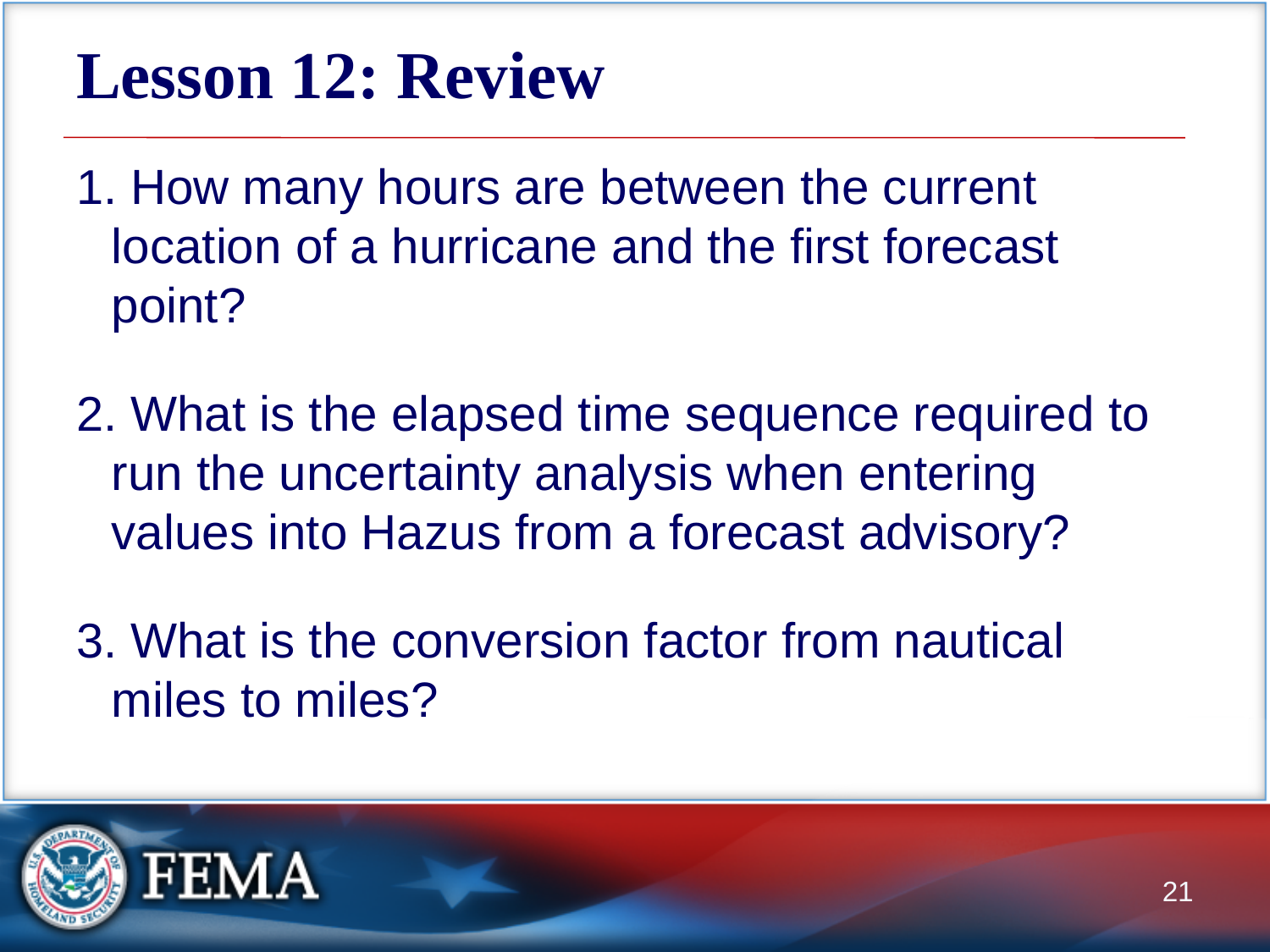

# Lesson 12: Review
 How many hours are between the current location of a hurricane and the first forecast point?
 What is the elapsed time sequence required to run the uncertainty analysis when entering values into Hazus from a forecast advisory?
 What is the conversion factor from nautical miles to miles?
21